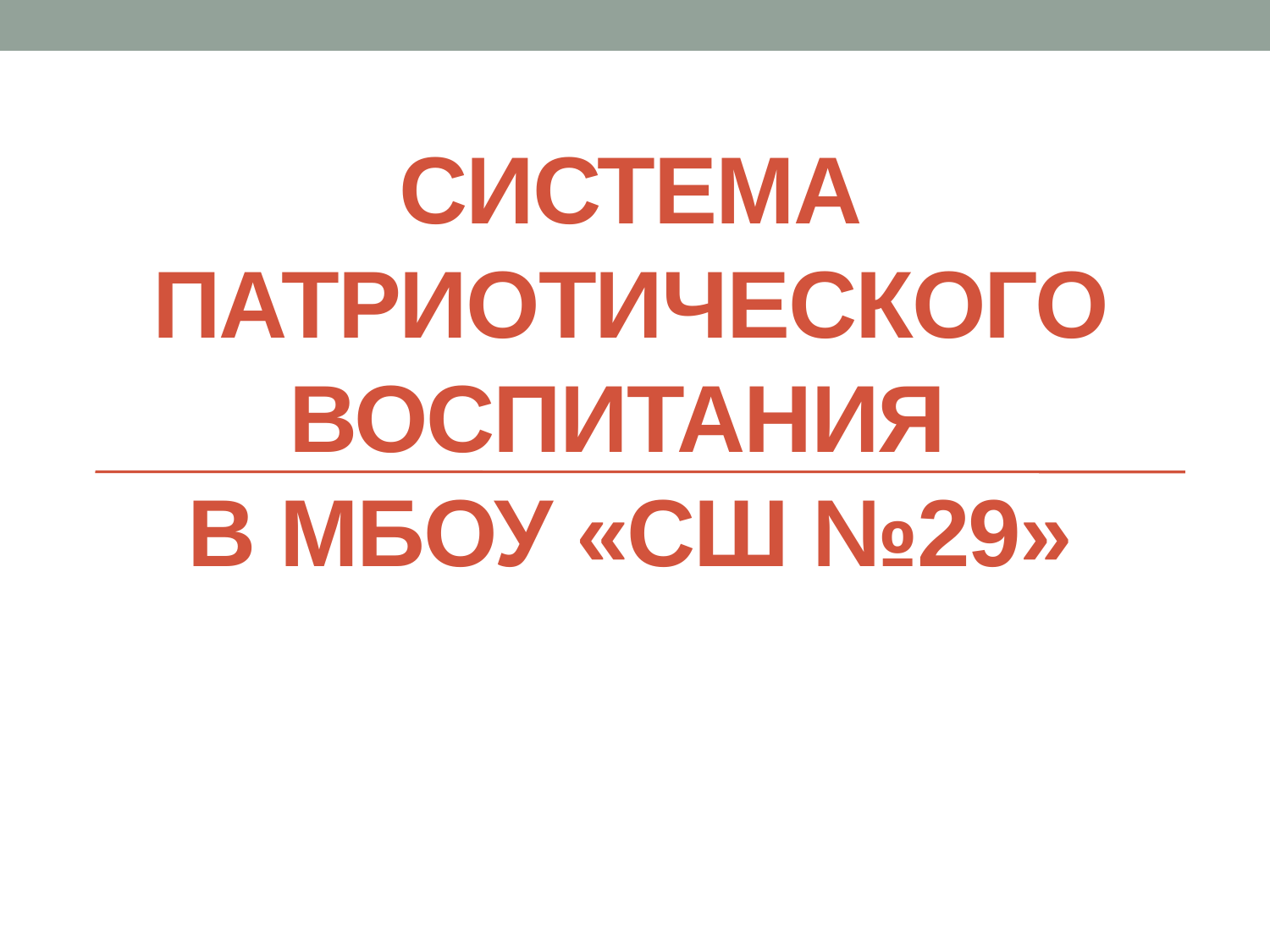

# Система патриотического воспитания в МБОУ «СШ №29»